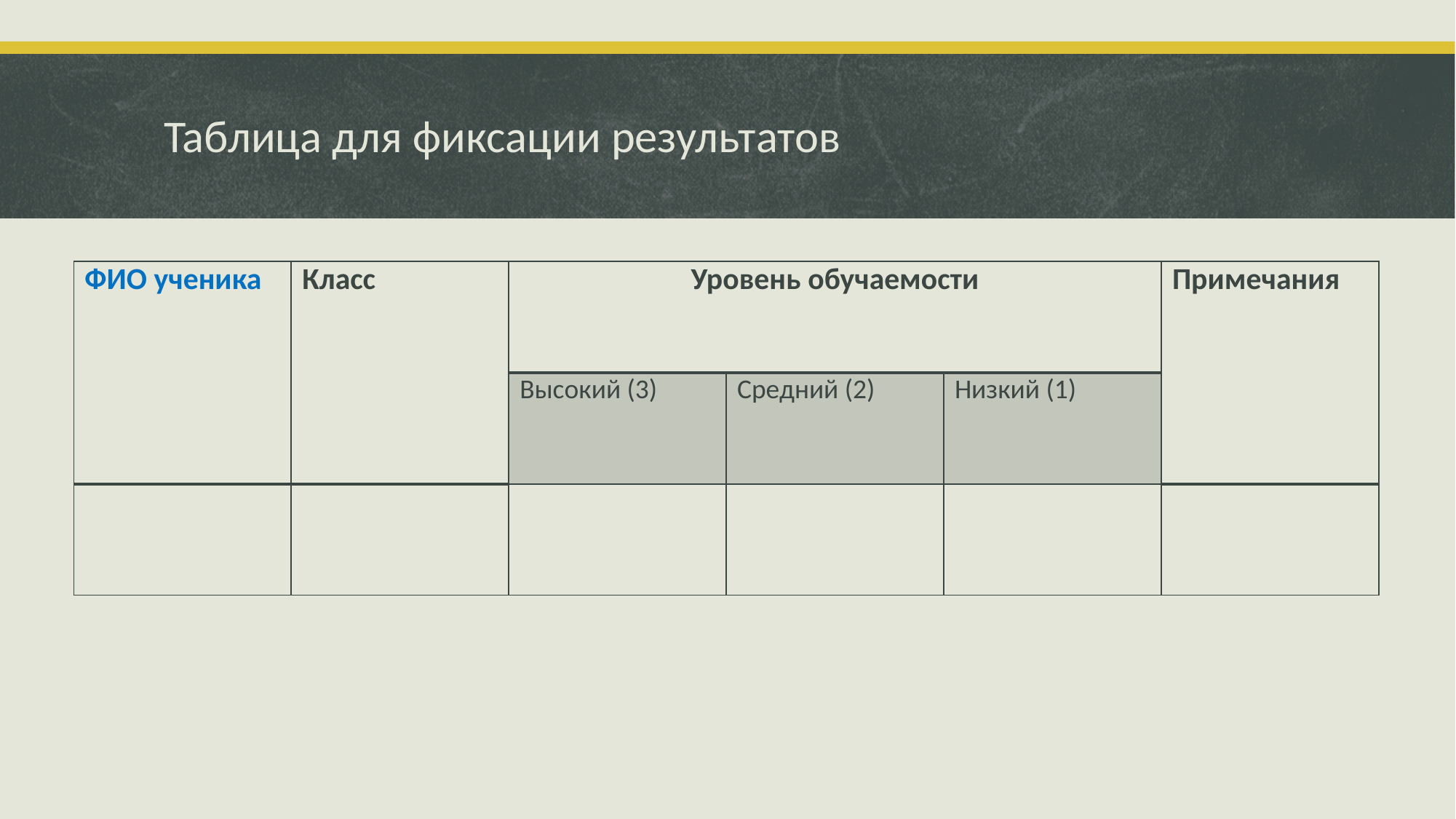

# Таблица для фиксации результатов
| ФИО ученика | Класс | Уровень обучаемости |  |  | Примечания |
| --- | --- | --- | --- | --- | --- |
|  |  | Высокий (3) | Средний (2) | Низкий (1) |  |
|  |  |  |  |  |  |